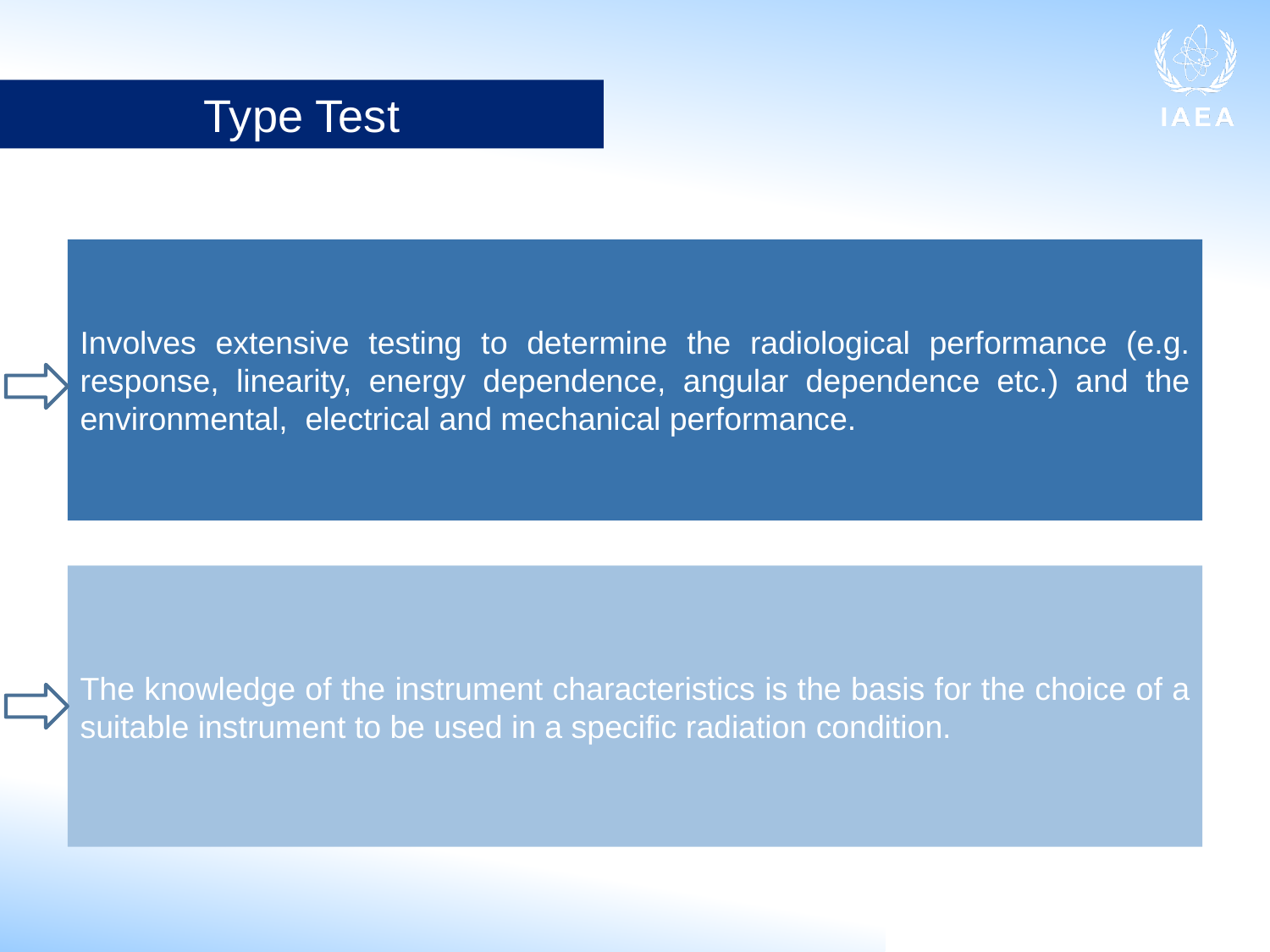

Type Test
Involves extensive testing to determine the radiological performance (e.g. response, linearity, energy dependence, angular dependence etc.) and the environmental,  electrical and mechanical performance.

The knowledge of the instrument characteristics is the basis for the choice of a suitable instrument to be used in a specific radiation condition.